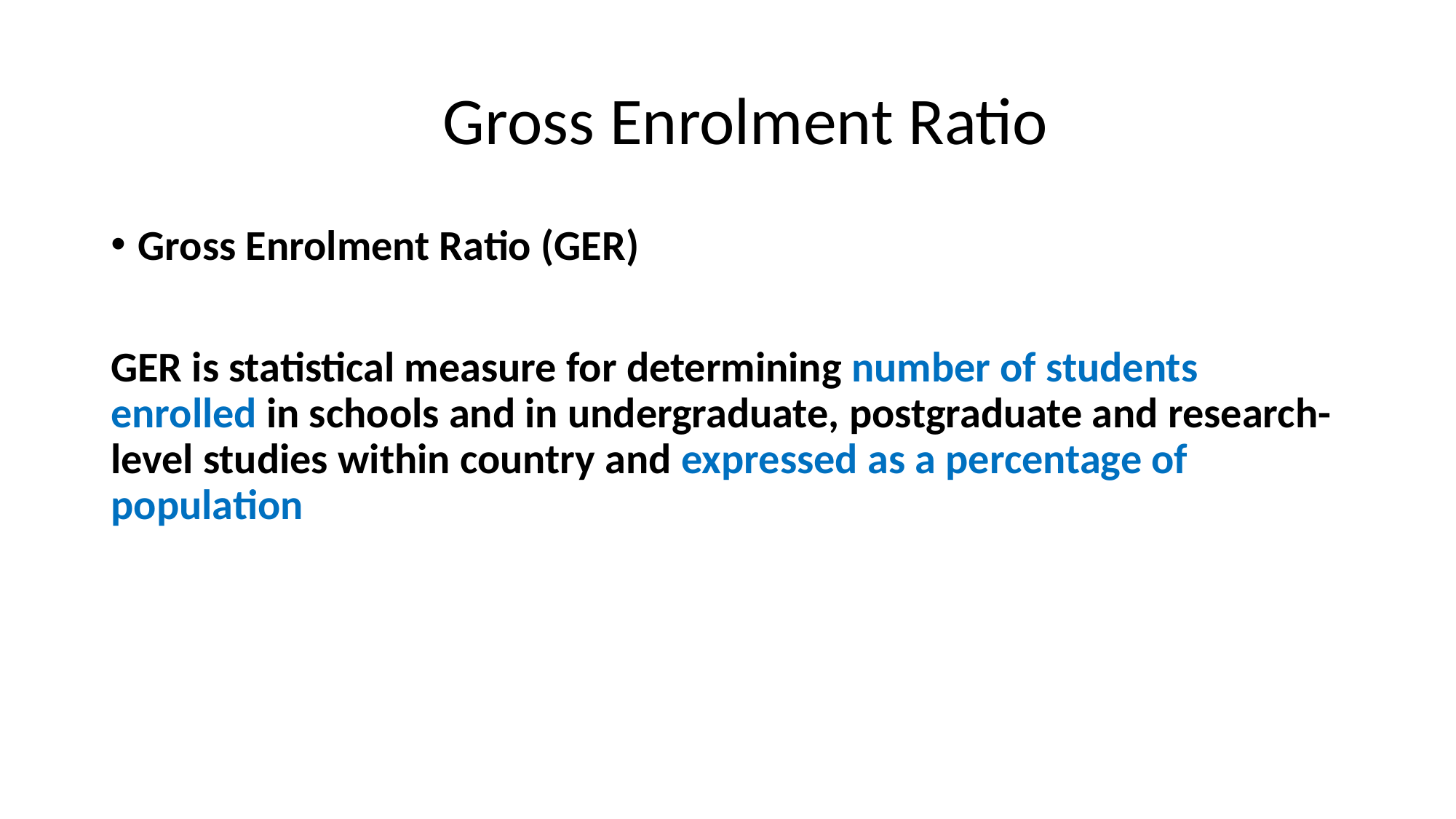

# Gross Enrolment Ratio
Gross Enrolment Ratio (GER)

GER is statistical measure for determining number of students enrolled in schools and in undergraduate, postgraduate and research-level studies within country and expressed as a percentage of population